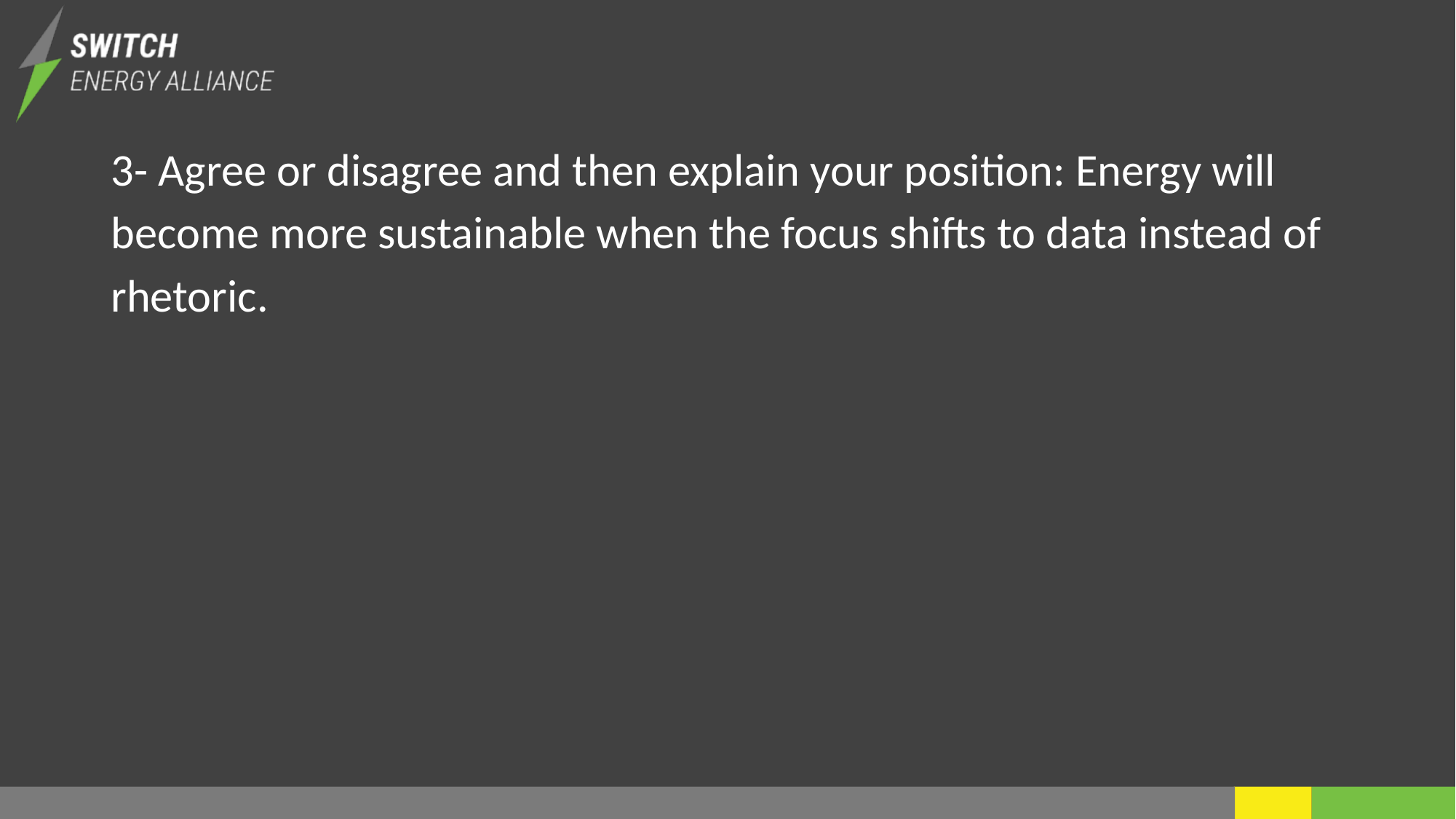

3- Agree or disagree and then explain your position: Energy will become more sustainable when the focus shifts to data instead of rhetoric.